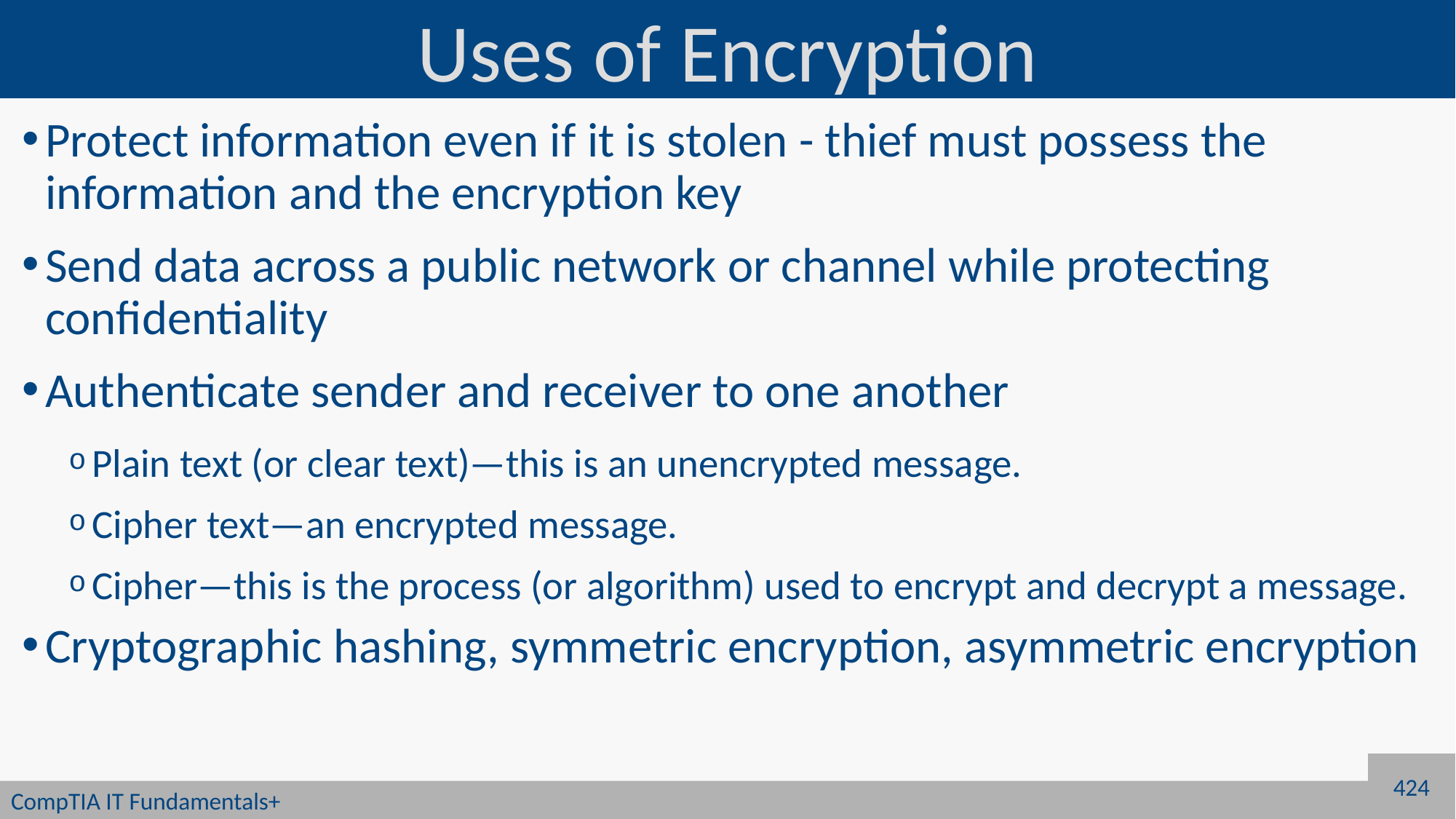

# Uses of Encryption
Protect information even if it is stolen - thief must possess the information and the encryption key
Send data across a public network or channel while protecting confidentiality
Authenticate sender and receiver to one another
Plain text (or clear text)—this is an unencrypted message.
Cipher text—an encrypted message.
Cipher—this is the process (or algorithm) used to encrypt and decrypt a message.
Cryptographic hashing, symmetric encryption, asymmetric encryption
424
CompTIA IT Fundamentals+